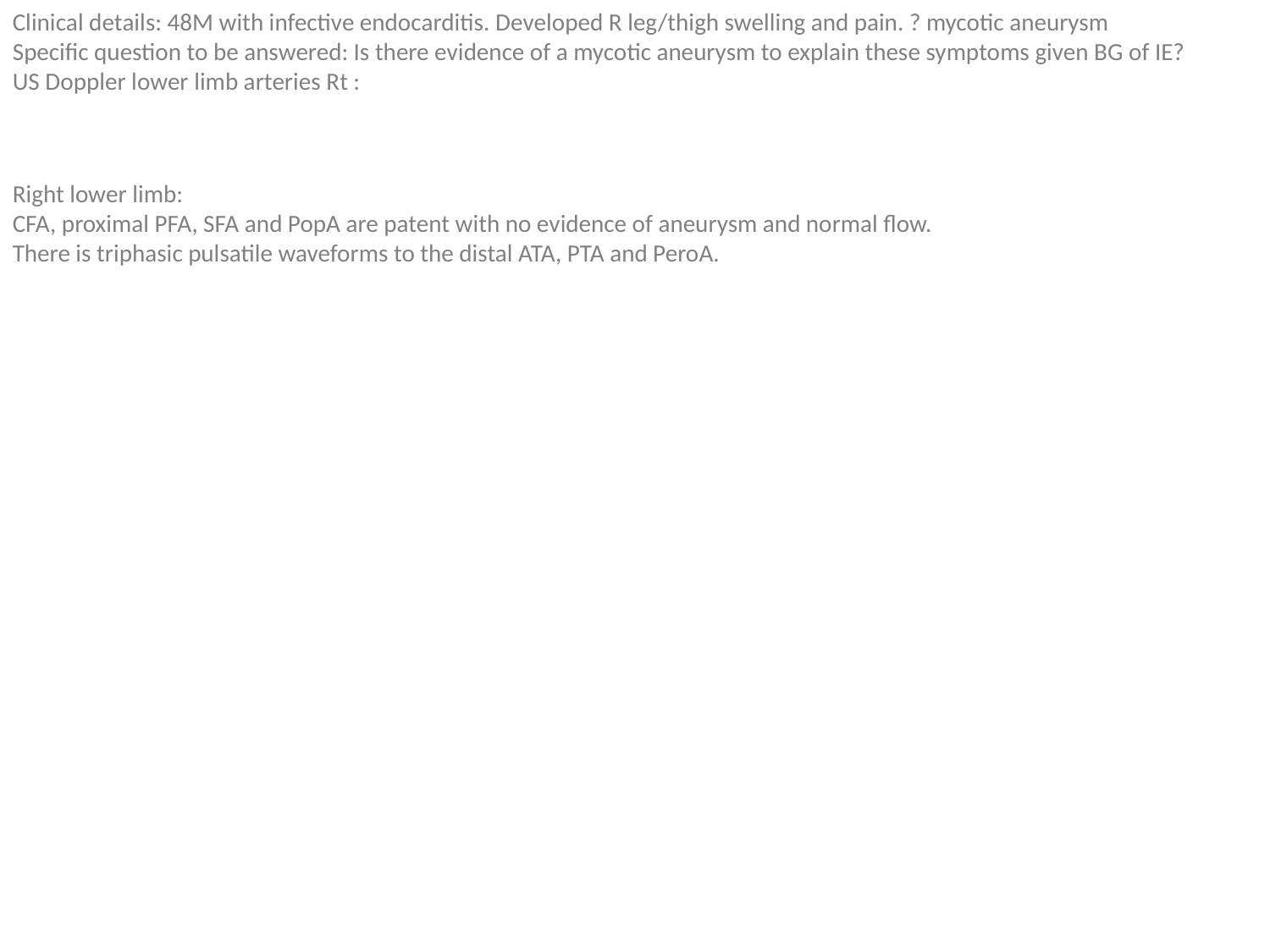

Clinical details: 48M with infective endocarditis. Developed R leg/thigh swelling and pain. ? mycotic aneurysm
Specific question to be answered: Is there evidence of a mycotic aneurysm to explain these symptoms given BG of IE?
US Doppler lower limb arteries Rt :
Right lower limb:
CFA, proximal PFA, SFA and PopA are patent with no evidence of aneurysm and normal flow.
There is triphasic pulsatile waveforms to the distal ATA, PTA and PeroA.